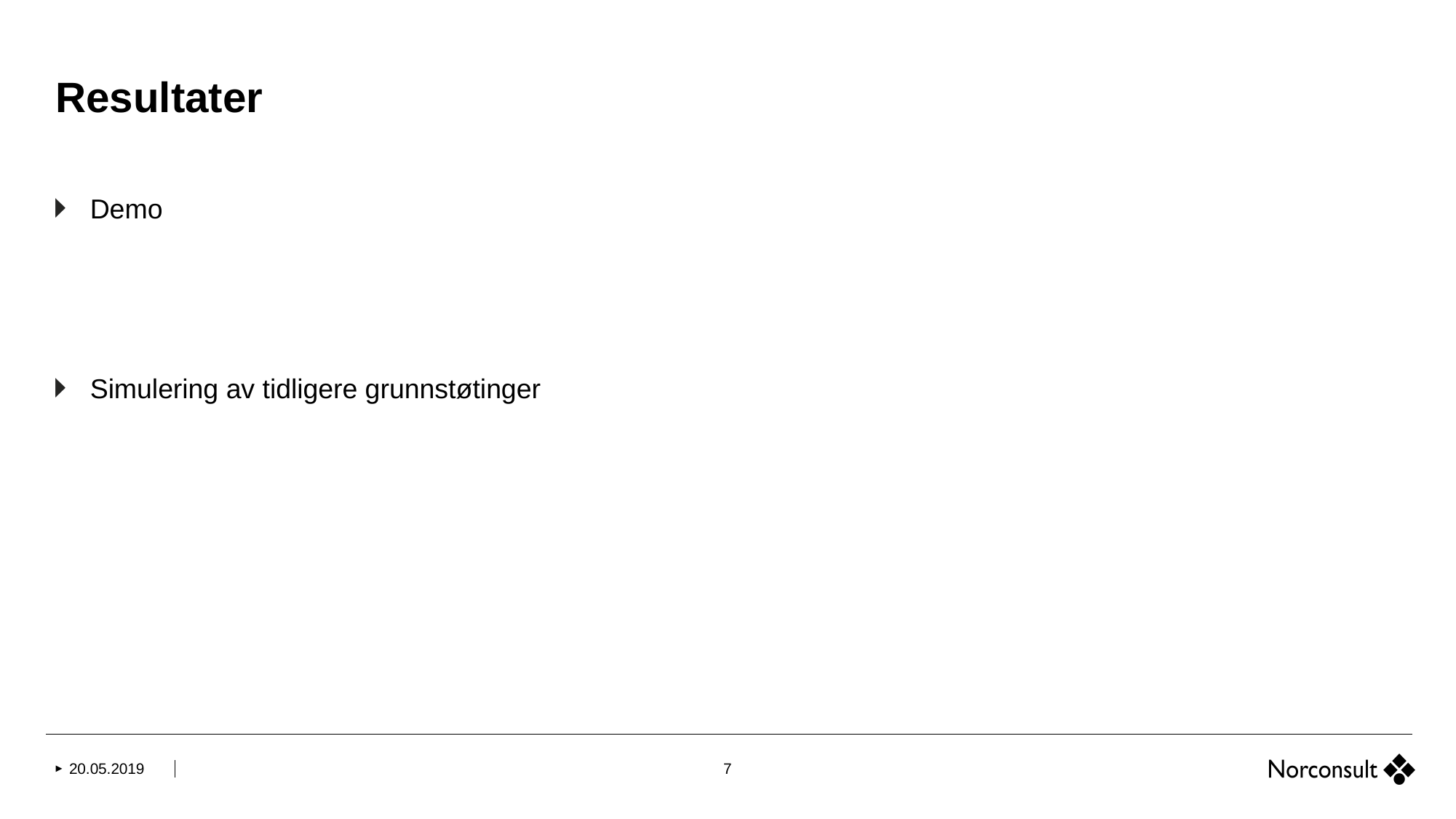

# Resultater

Demo

Simulering av tidligere grunnstøtinger

20.05.2019
7